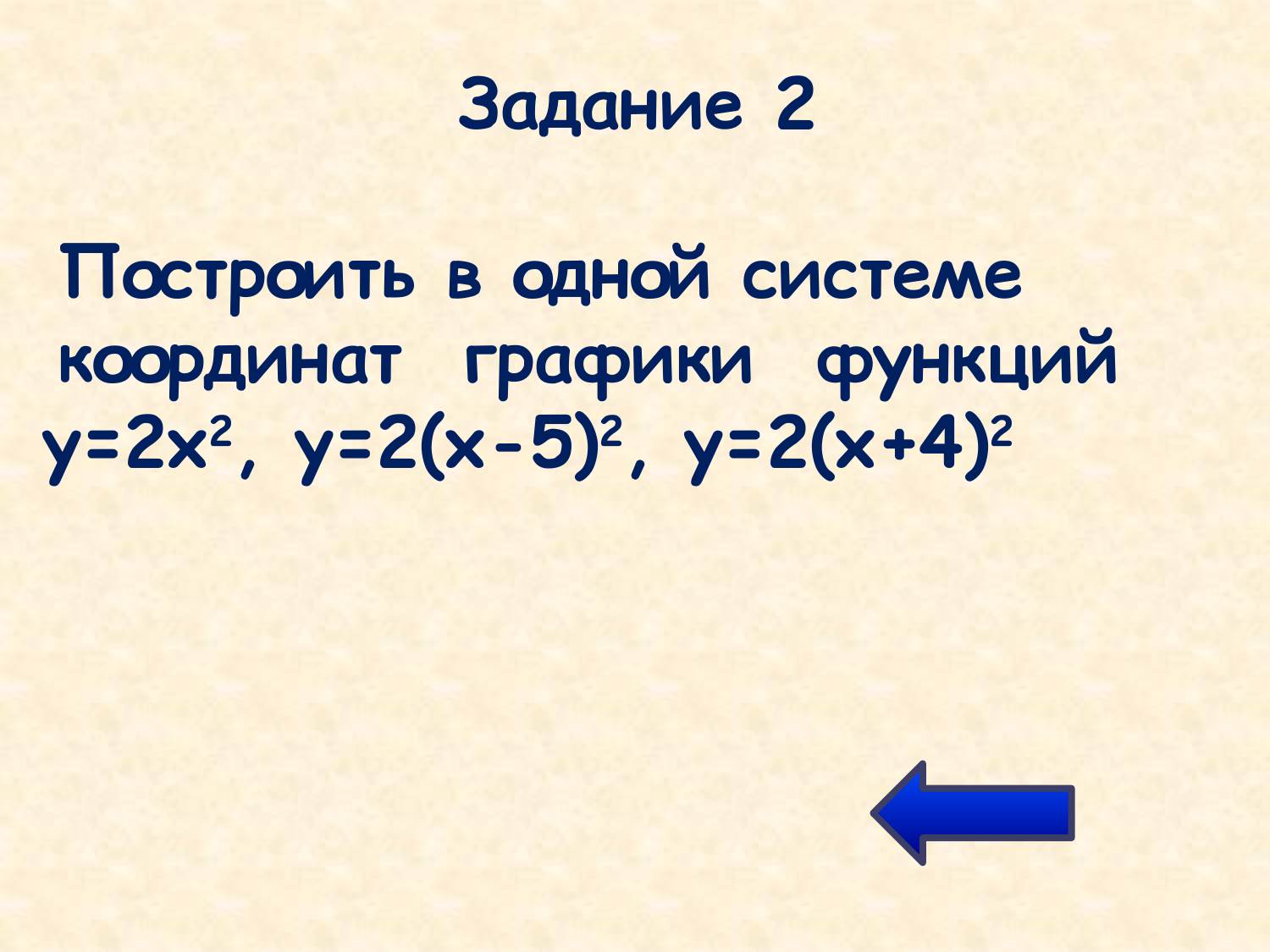

Задание 2

Построить в одной системе
координат  графики  функций у=2х2, у=2(х-5)2, у=2(х+4)2